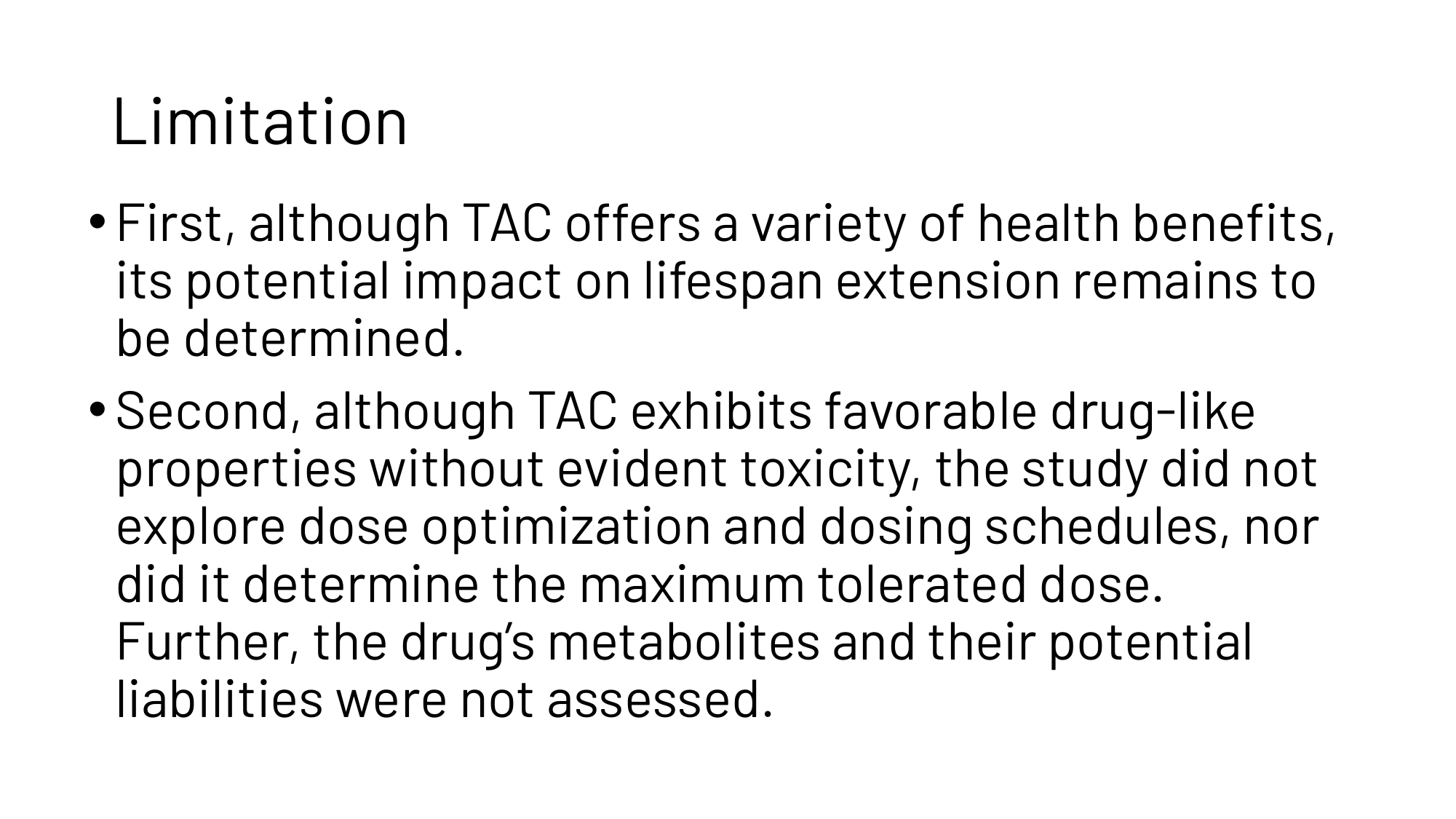

# Limitation
First, although TAC offers a variety of health benefits, its potential impact on lifespan extension remains to be determined.
Second, although TAC exhibits favorable drug-like properties without evident toxicity, the study did not explore dose optimization and dosing schedules, nor did it determine the maximum tolerated dose. Further, the drug’s metabolites and their potential liabilities were not assessed.